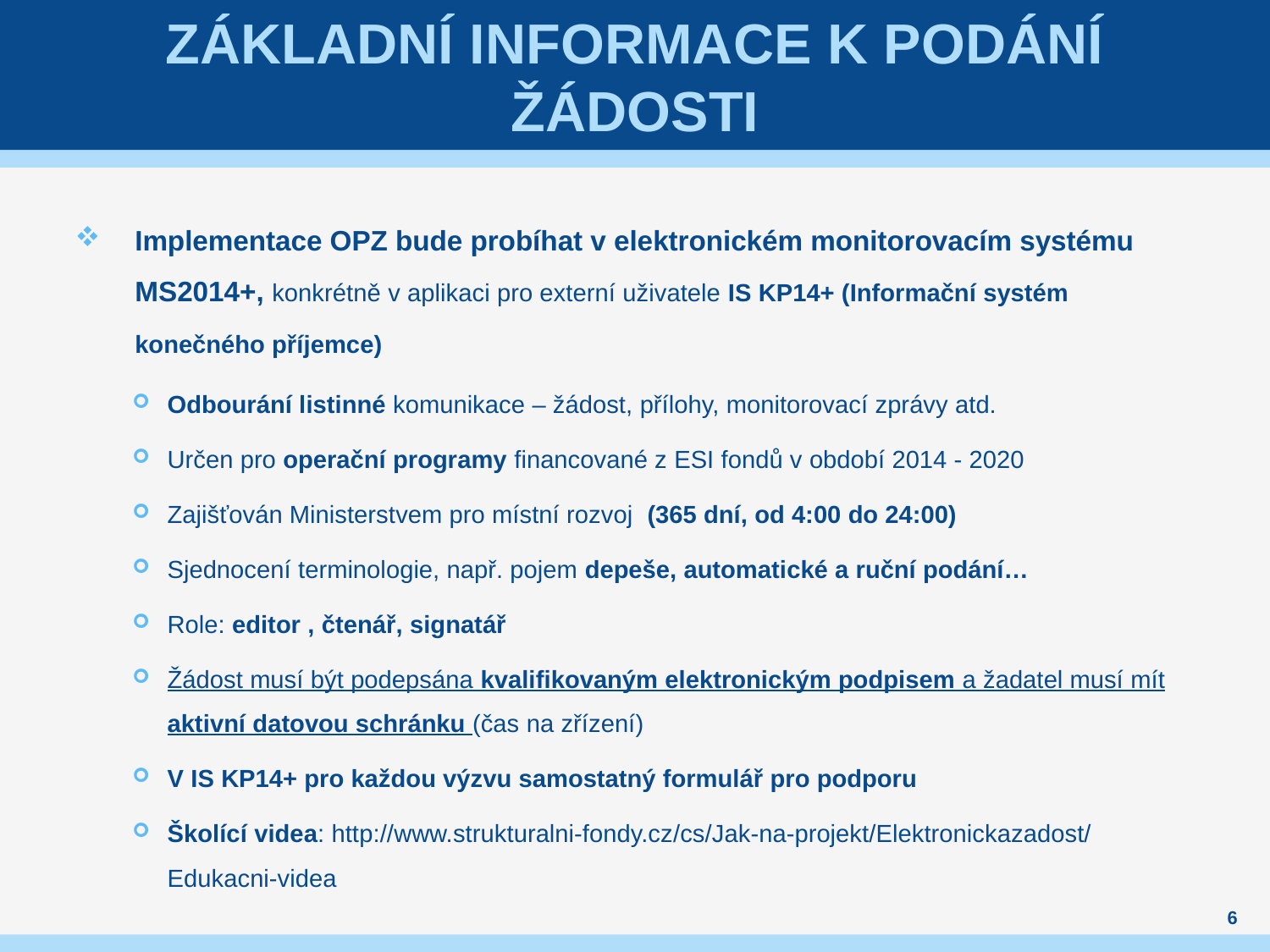

# Základní informace k podání žádosti
Implementace OPZ bude probíhat v elektronickém monitorovacím systému MS2014+, konkrétně v aplikaci pro externí uživatele IS KP14+ (Informační systém konečného příjemce)
Odbourání listinné komunikace – žádost, přílohy, monitorovací zprávy atd.
Určen pro operační programy financované z ESI fondů v období 2014 - 2020
Zajišťován Ministerstvem pro místní rozvoj  (365 dní, od 4:00 do 24:00)
Sjednocení terminologie, např. pojem depeše, automatické a ruční podání…
Role: editor , čtenář, signatář
Žádost musí být podepsána kvalifikovaným elektronickým podpisem a žadatel musí mít aktivní datovou schránku (čas na zřízení)
V IS KP14+ pro každou výzvu samostatný formulář pro podporu
Školící videa: http://www.strukturalni-fondy.cz/cs/Jak-na-projekt/Elektronickazadost/Edukacni-videa

6